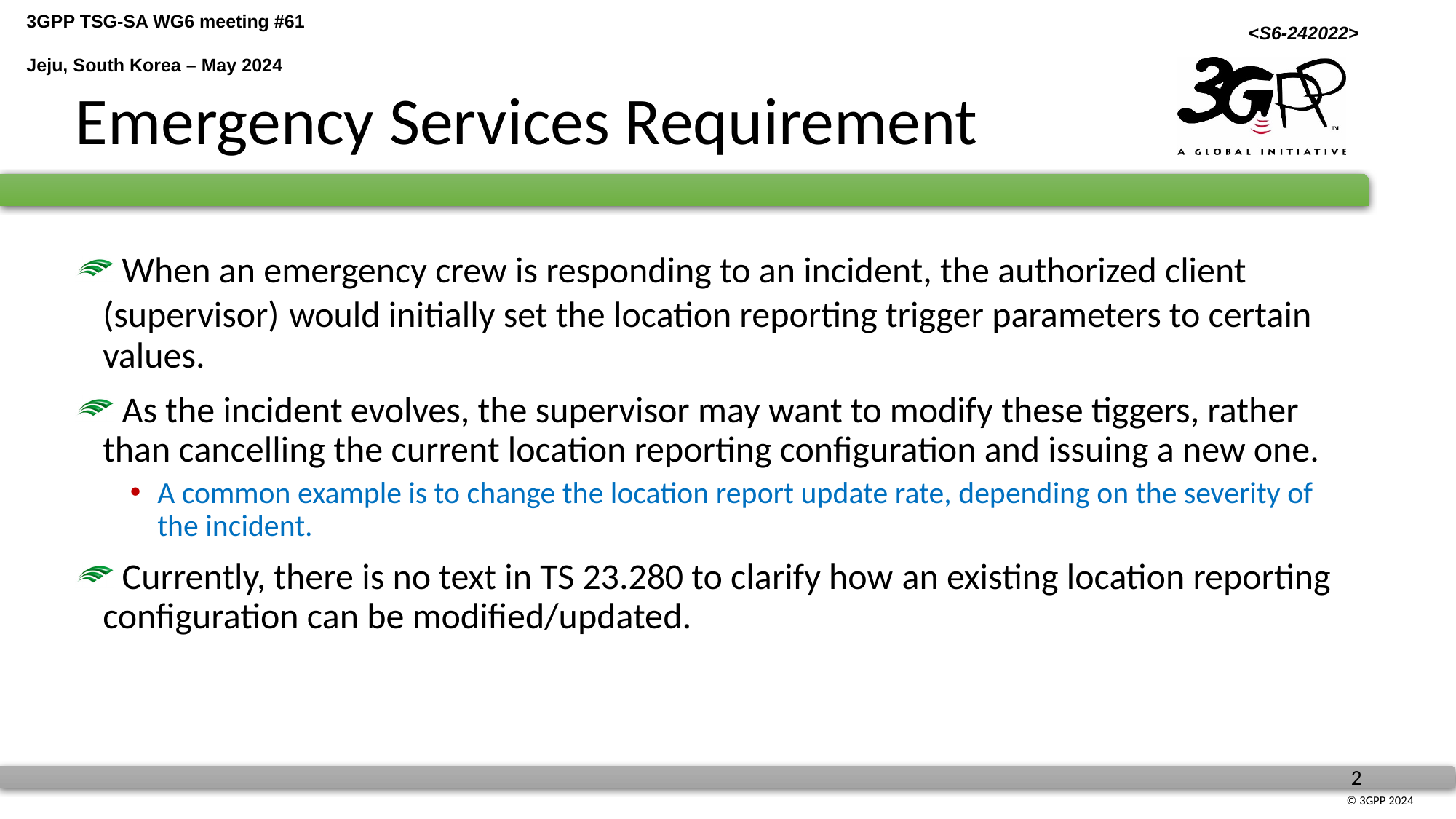

# Emergency Services Requirement
 When an emergency crew is responding to an incident, the authorized client (supervisor) would initially set the location reporting trigger parameters to certain values.
 As the incident evolves, the supervisor may want to modify these tiggers, rather than cancelling the current location reporting configuration and issuing a new one.
A common example is to change the location report update rate, depending on the severity of the incident.
 Currently, there is no text in TS 23.280 to clarify how an existing location reporting configuration can be modified/updated.